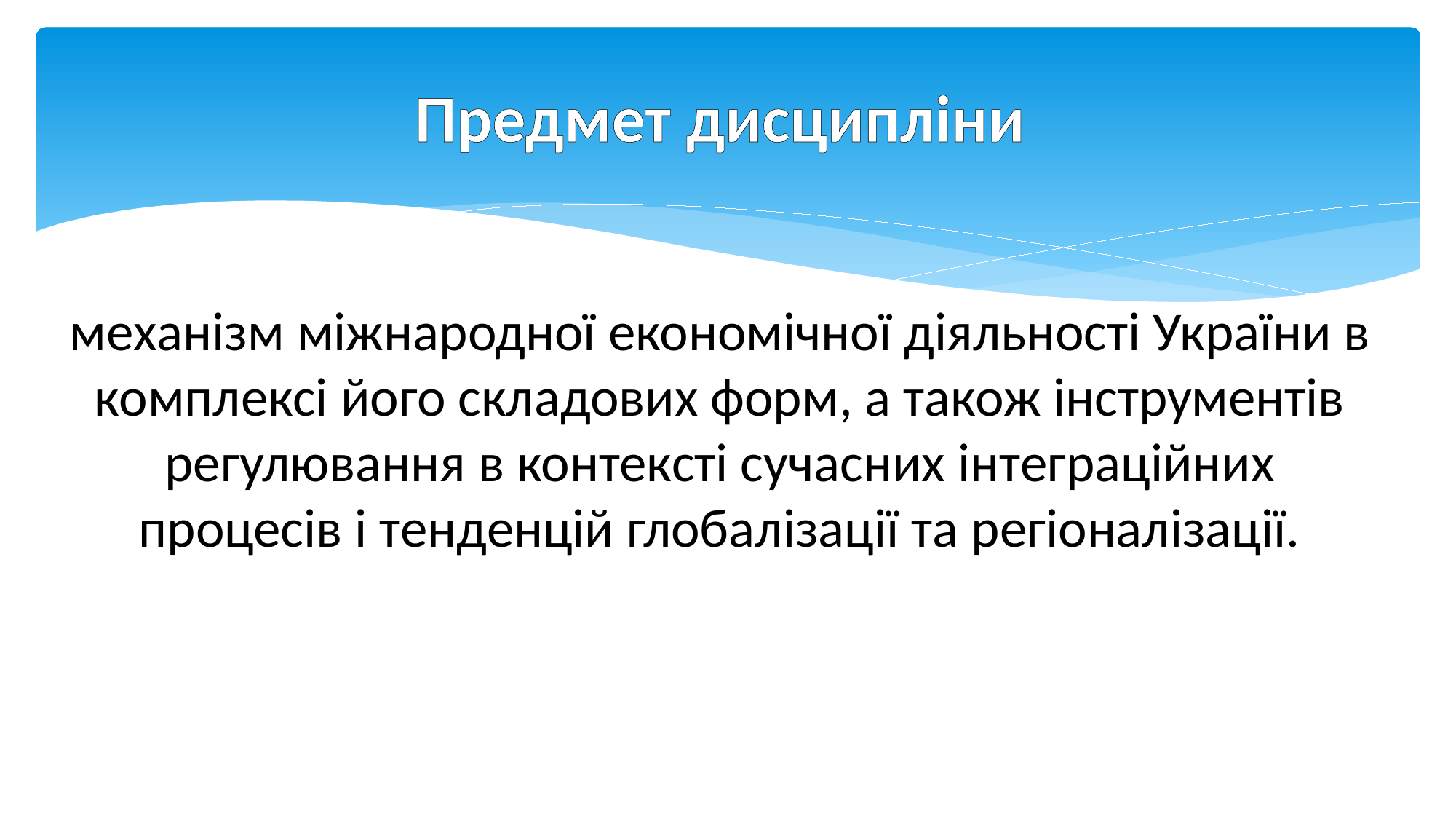

# Предмет дисципліни
механізм міжнародної економічної діяльності України в комплексі його складових форм, а також інструментів регулювання в контексті сучасних інтеграційних процесів і тенденцій глобалізації та регіоналізації.